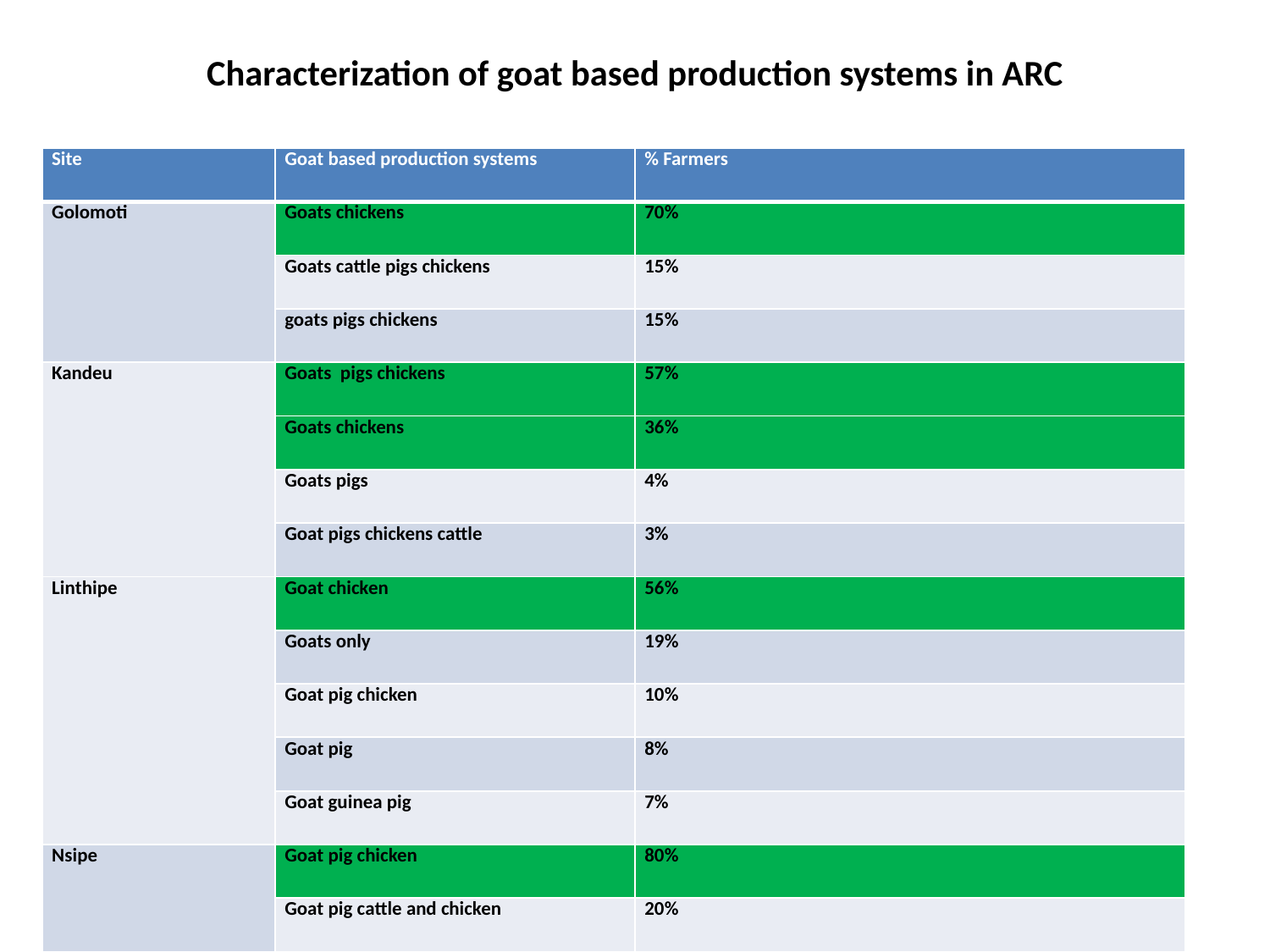

# Characterization of goat based production systems in ARC
| Site | Goat based production systems | % Farmers |
| --- | --- | --- |
| Golomoti | Goats chickens | 70% |
|  | Goats cattle pigs chickens | 15% |
|  | goats pigs chickens | 15% |
| Kandeu | Goats pigs chickens | 57% |
|  | Goats chickens | 36% |
|  | Goats pigs | 4% |
|  | Goat pigs chickens cattle | 3% |
| Linthipe | Goat chicken | 56% |
|  | Goats only | 19% |
|  | Goat pig chicken | 10% |
|  | Goat pig | 8% |
|  | Goat guinea pig | 7% |
| Nsipe | Goat pig chicken | 80% |
|  | Goat pig cattle and chicken | 20% |